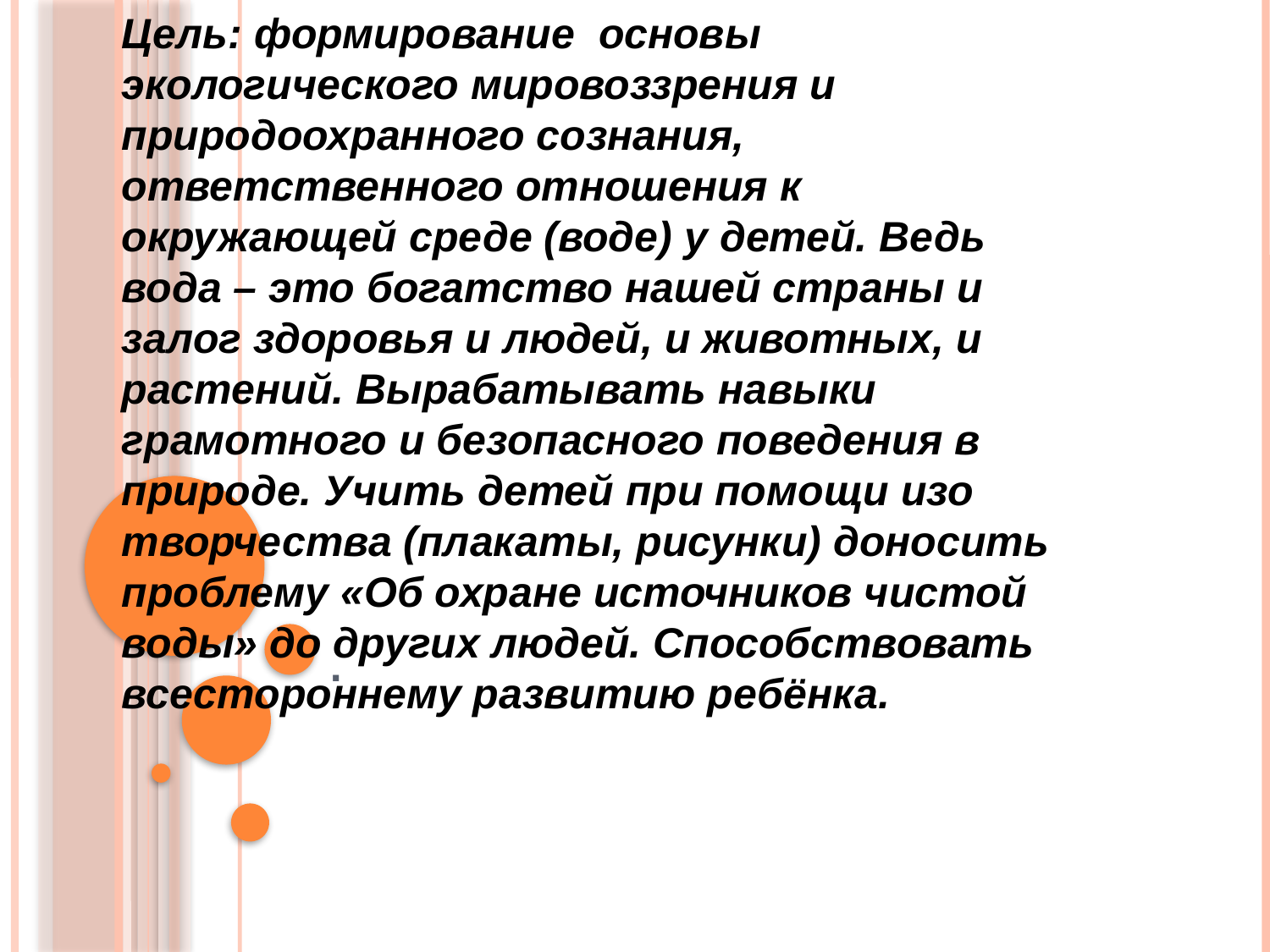

Цель: формирование  основы экологического мировоззрения и природоохранного сознания, ответственного отношения к окружающей среде (воде) у детей. Ведь вода – это богатство нашей страны и залог здоровья и людей, и животных, и растений. Вырабатывать навыки грамотного и безопасного поведения в природе. Учить детей при помощи изо творчества (плакаты, рисунки) доносить проблему «Об охране источников чистой воды» до других людей. Способствовать всестороннему развитию ребёнка.

# .